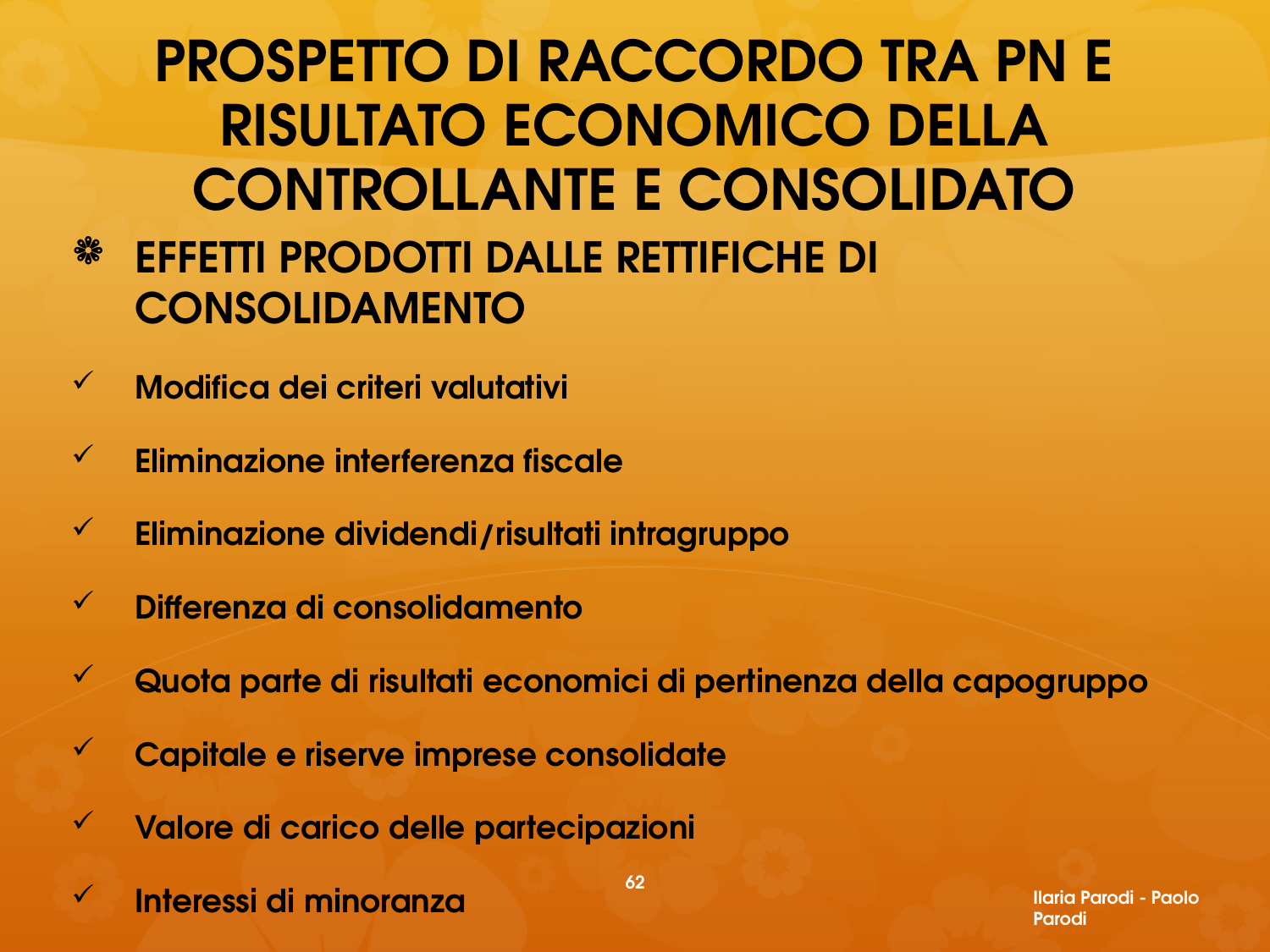

# PROSPETTO DI RACCORDO TRA PN E RISULTATO ECONOMICO DELLA CONTROLLANTE E CONSOLIDATO
EFFETTI PRODOTTI DALLE RETTIFICHE DI CONSOLIDAMENTO
Modifica dei criteri valutativi
Eliminazione interferenza fiscale
Eliminazione dividendi/risultati intragruppo
Differenza di consolidamento
Quota parte di risultati economici di pertinenza della capogruppo
Capitale e riserve imprese consolidate
Valore di carico delle partecipazioni
Interessi di minoranza

62
Ilaria Parodi - Paolo Parodi